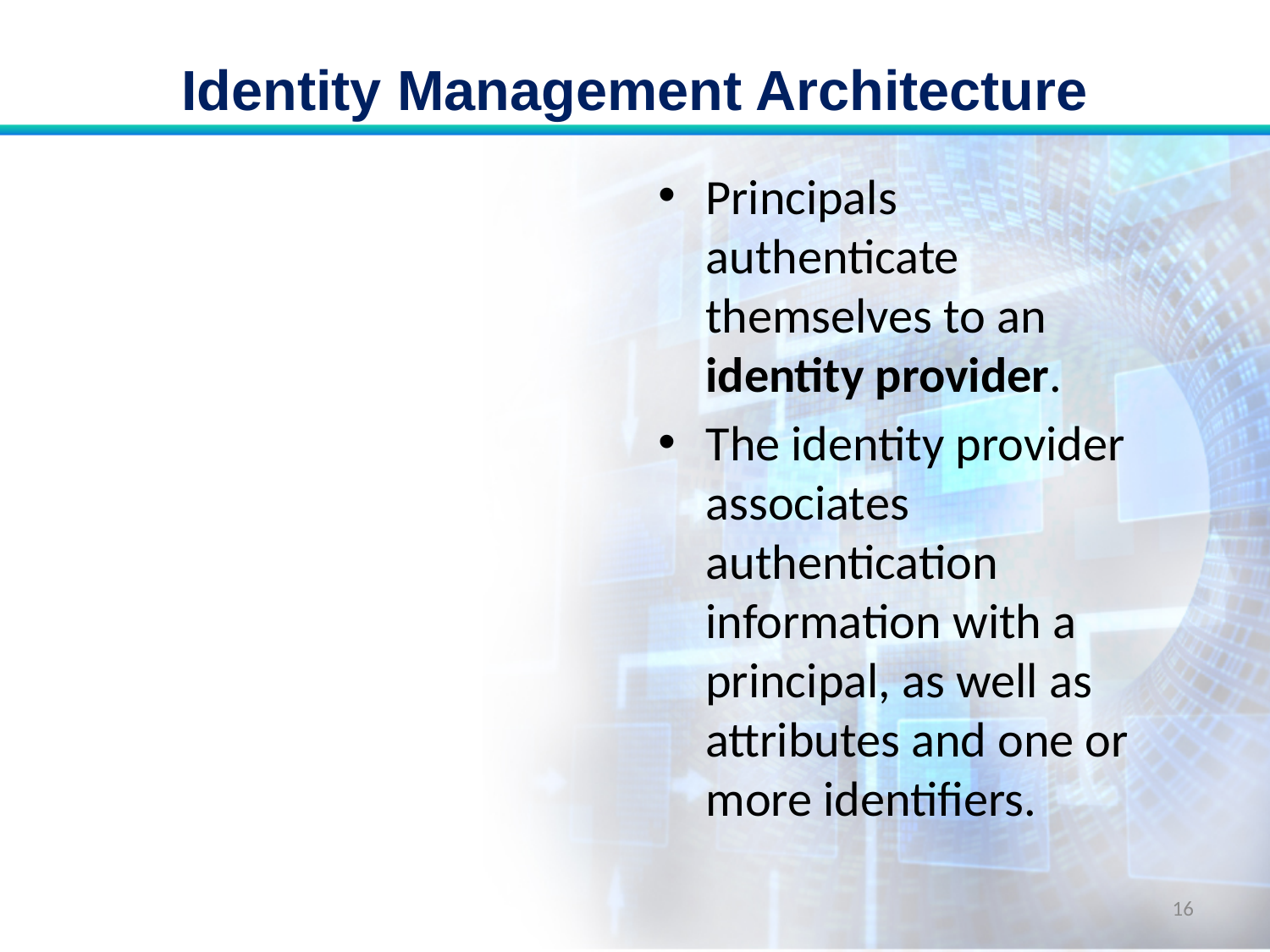

# Identity Management Architecture
Principals authenticate themselves to an identity provider.
The identity provider associates authentication information with a principal, as well as attributes and one or more identifiers.
16